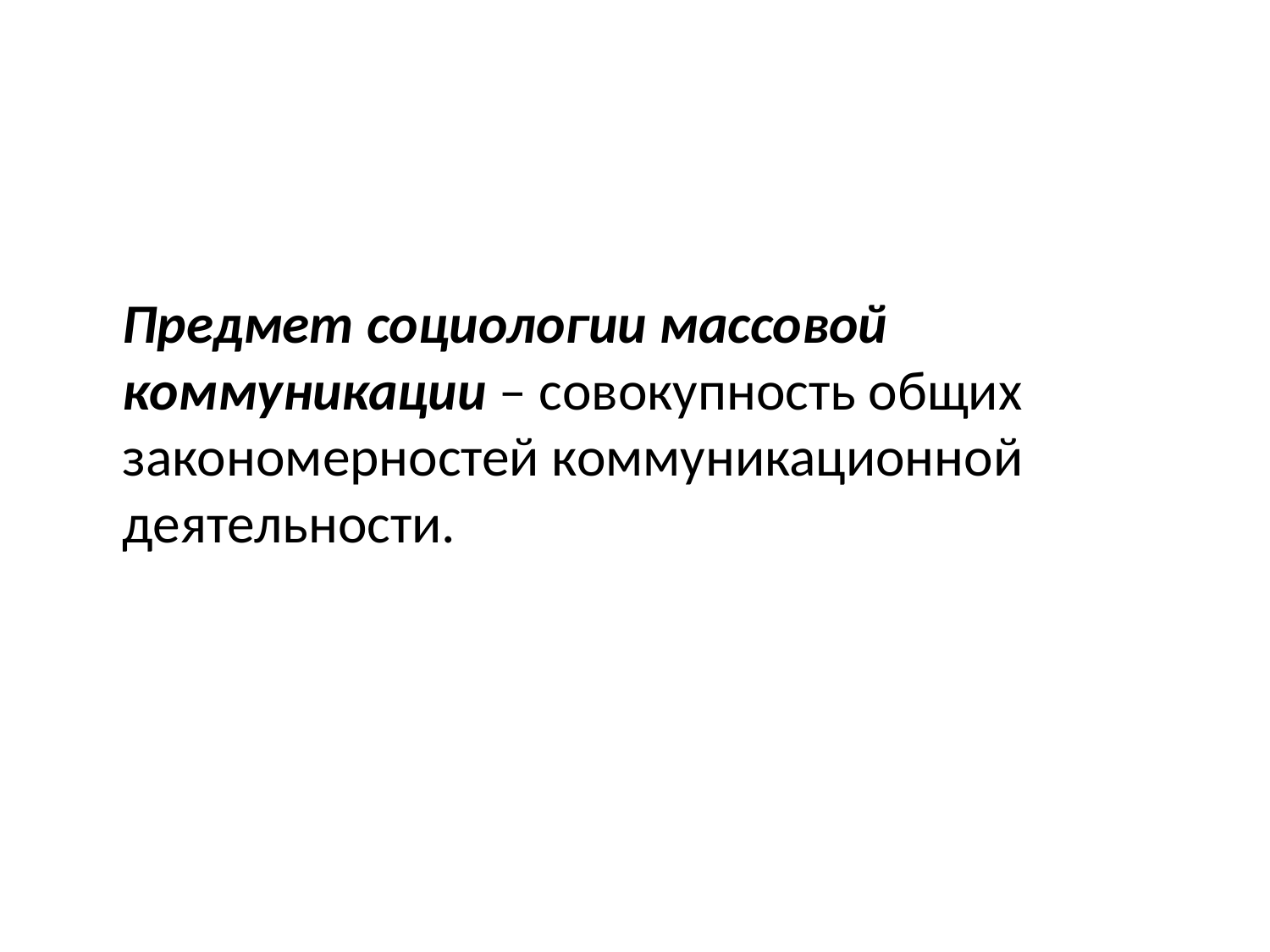

Предмет социологии массовой коммуникации – совокупность общих закономерностей коммуникационной деятельности.